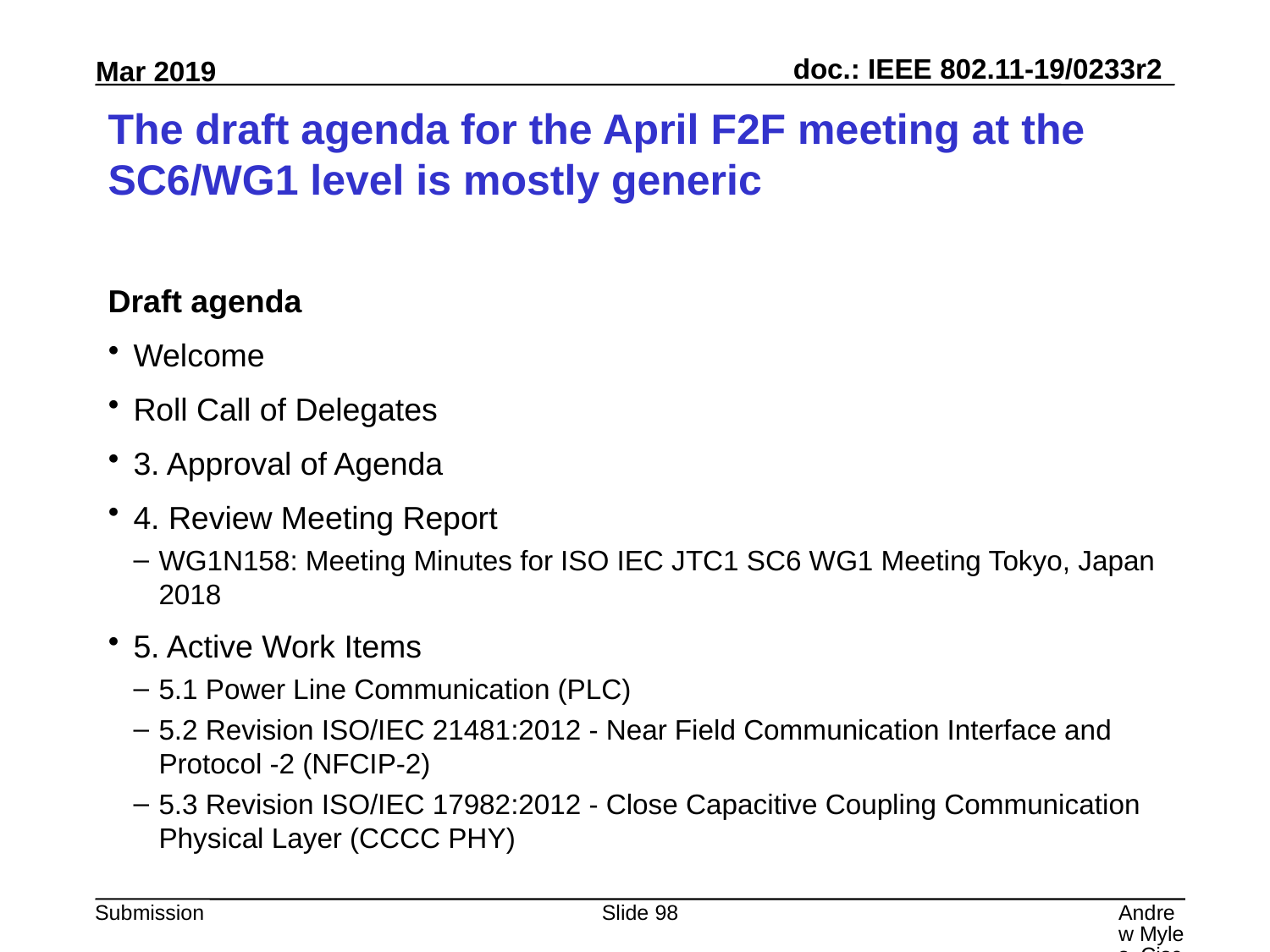

# The draft agenda for the April F2F meeting at the SC6/WG1 level is mostly generic
Draft agenda
Welcome
Roll Call of Delegates
3. Approval of Agenda
4. Review Meeting Report
WG1N158: Meeting Minutes for ISO IEC JTC1 SC6 WG1 Meeting Tokyo, Japan 2018
5. Active Work Items
5.1 Power Line Communication (PLC)
5.2 Revision ISO/IEC 21481:2012 - Near Field Communication Interface and Protocol -2 (NFCIP-2)
5.3 Revision ISO/IEC 17982:2012 - Close Capacitive Coupling Communication Physical Layer (CCCC PHY)
Slide 98
Andrew Myles, Cisco